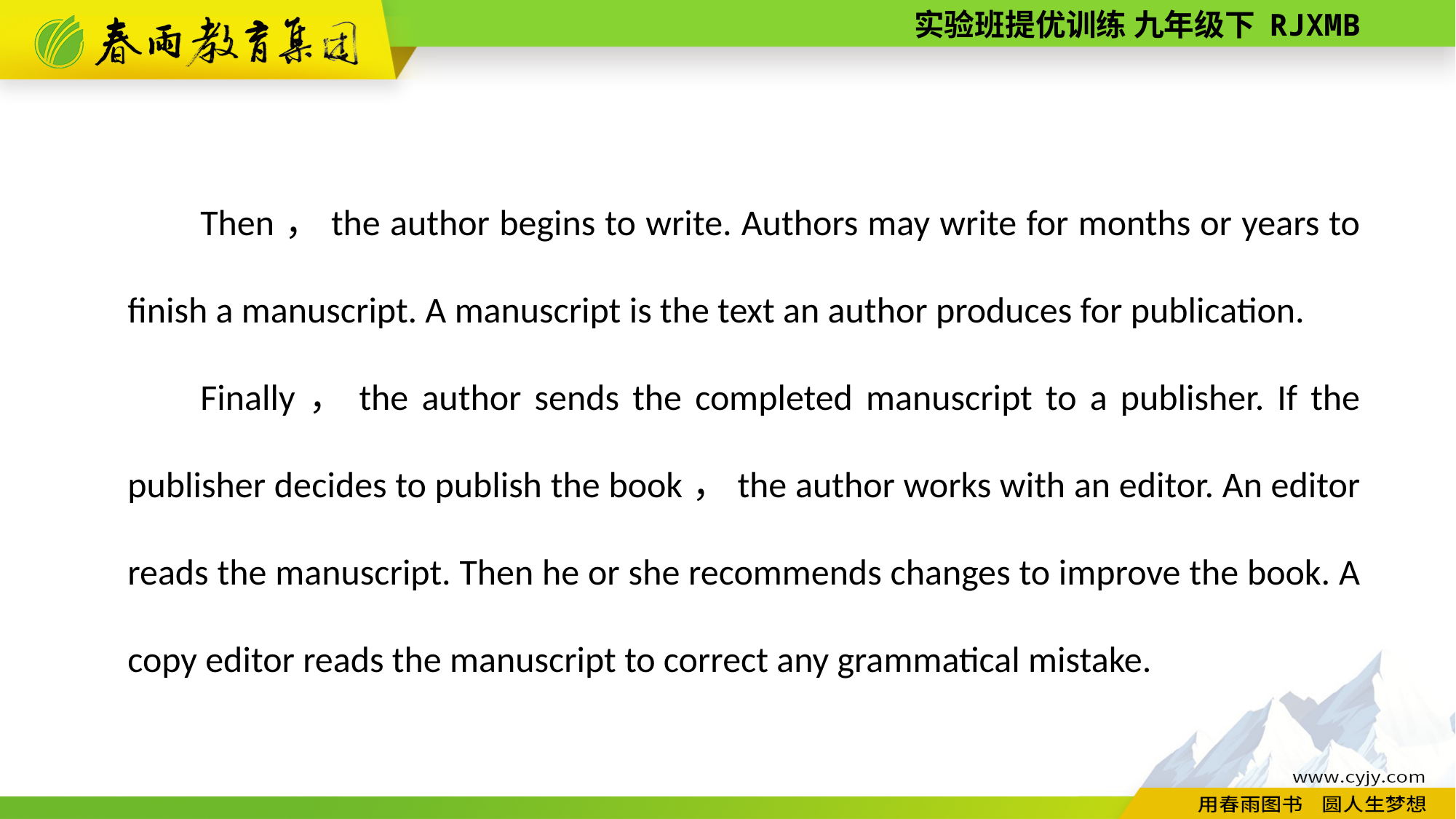

Then，the author begins to write. Authors may write for months or years to finish a manuscript. A manuscript is the text an author produces for publication.
Finally，the author sends the completed manuscript to a publisher. If the publisher decides to publish the book，the author works with an editor. An editor reads the manuscript. Then he or she recommends changes to improve the book. A copy editor reads the manuscript to correct any grammatical mistake.